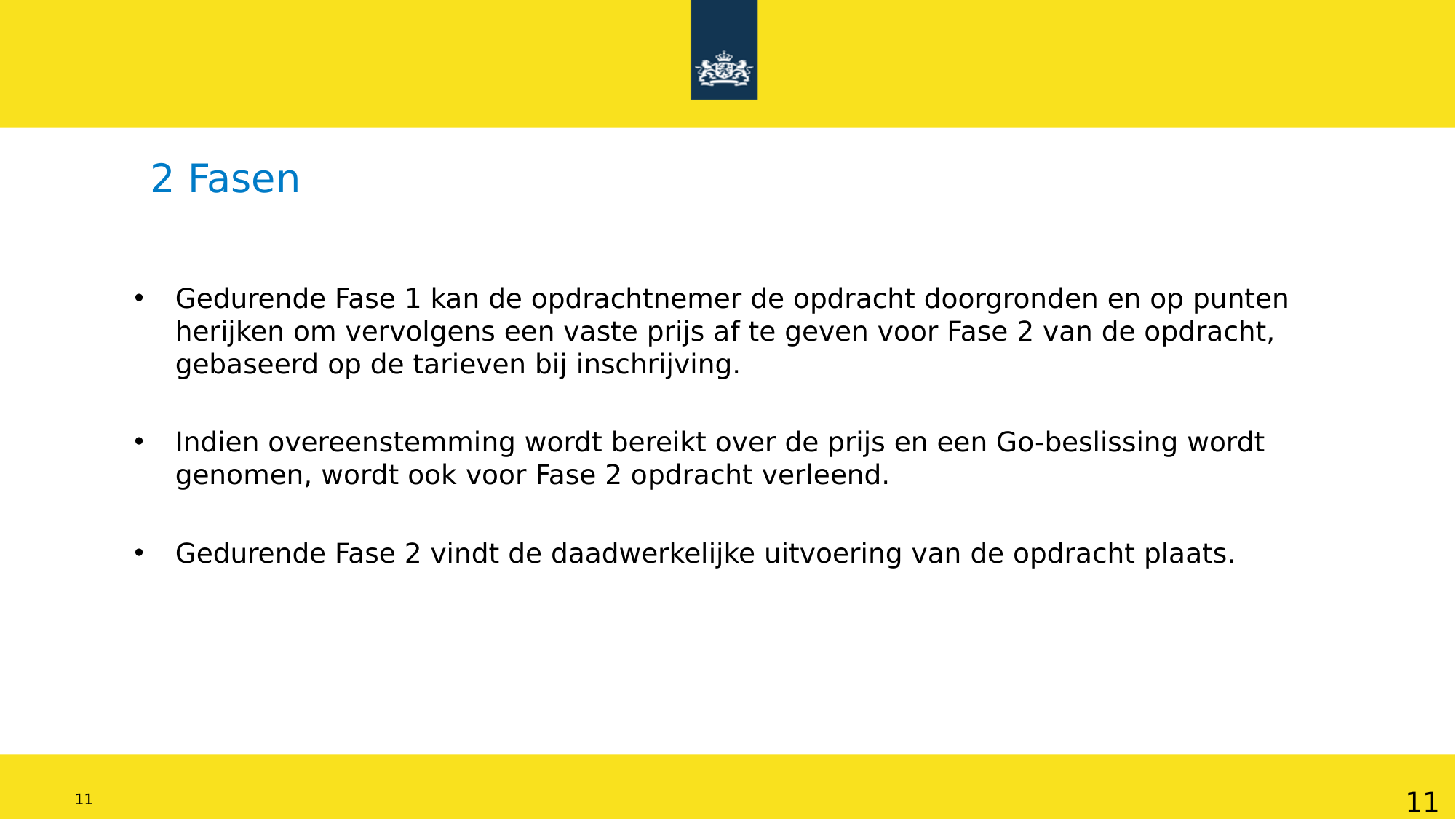

2 Fasen
Gedurende Fase 1 kan de opdrachtnemer de opdracht doorgronden en op punten herijken om vervolgens een vaste prijs af te geven voor Fase 2 van de opdracht, gebaseerd op de tarieven bij inschrijving.

Indien overeenstemming wordt bereikt over de prijs en een Go-beslissing wordt genomen, wordt ook voor Fase 2 opdracht verleend.

Gedurende Fase 2 vindt de daadwerkelijke uitvoering van de opdracht plaats.
11